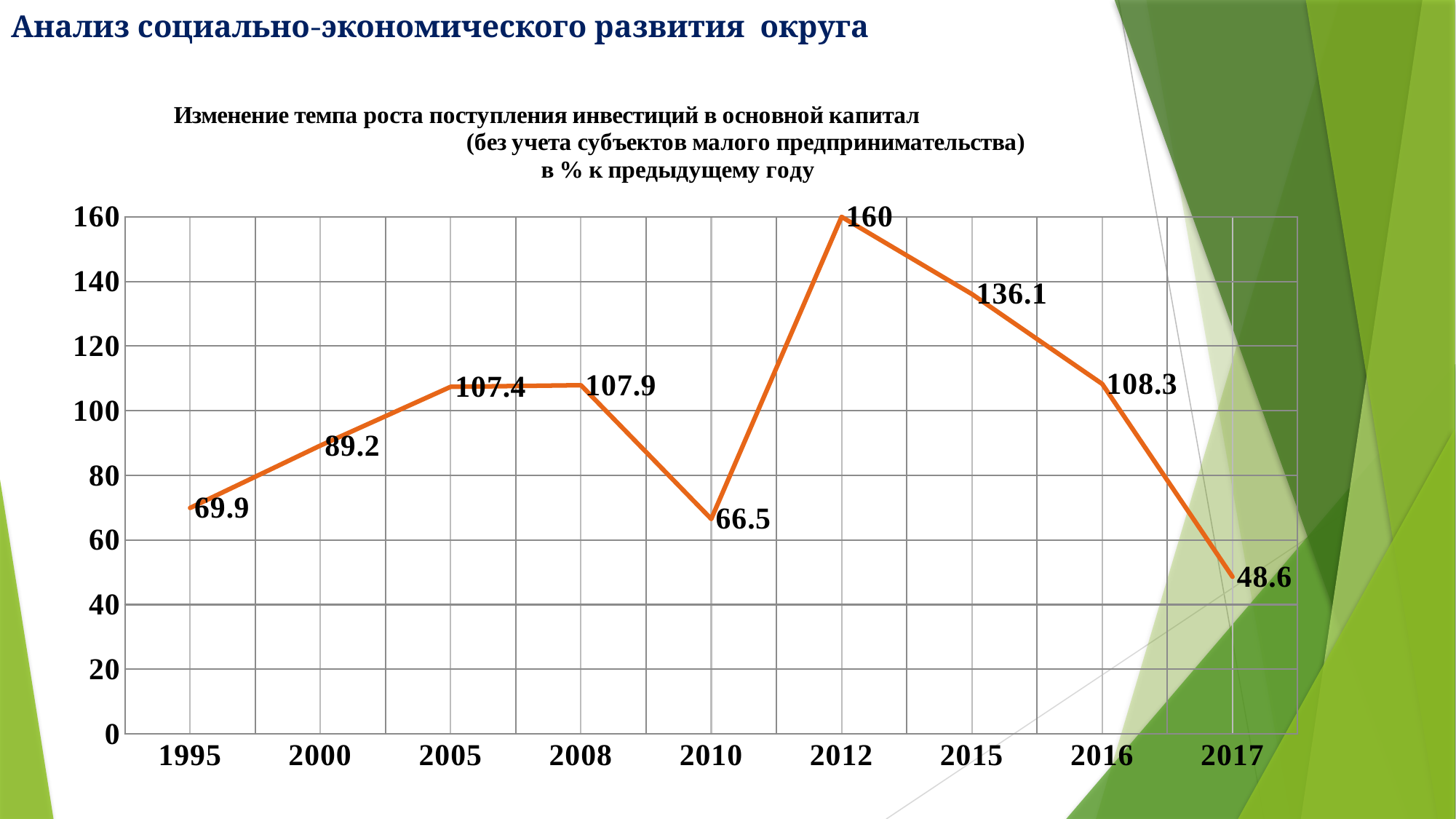

# Анализ социально-экономического развития  округа

### Chart: Изменение темпа роста поступления инвестиций в основной капитал                                                                        (без учета субъектов малого предпринимательства)
в % к предыдущему году

| Category | Ряд 1 |
|---|---|
| 1995 | 69.9 |
| 2000 | 89.2 |
| 2005 | 107.4 |
| 2008 | 107.9 |
| 2010 | 66.5 |
| 2012 | 160.0 |
| 2015 | 136.1 |
| 2016 | 108.3 |
| 2017 | 48.6 |